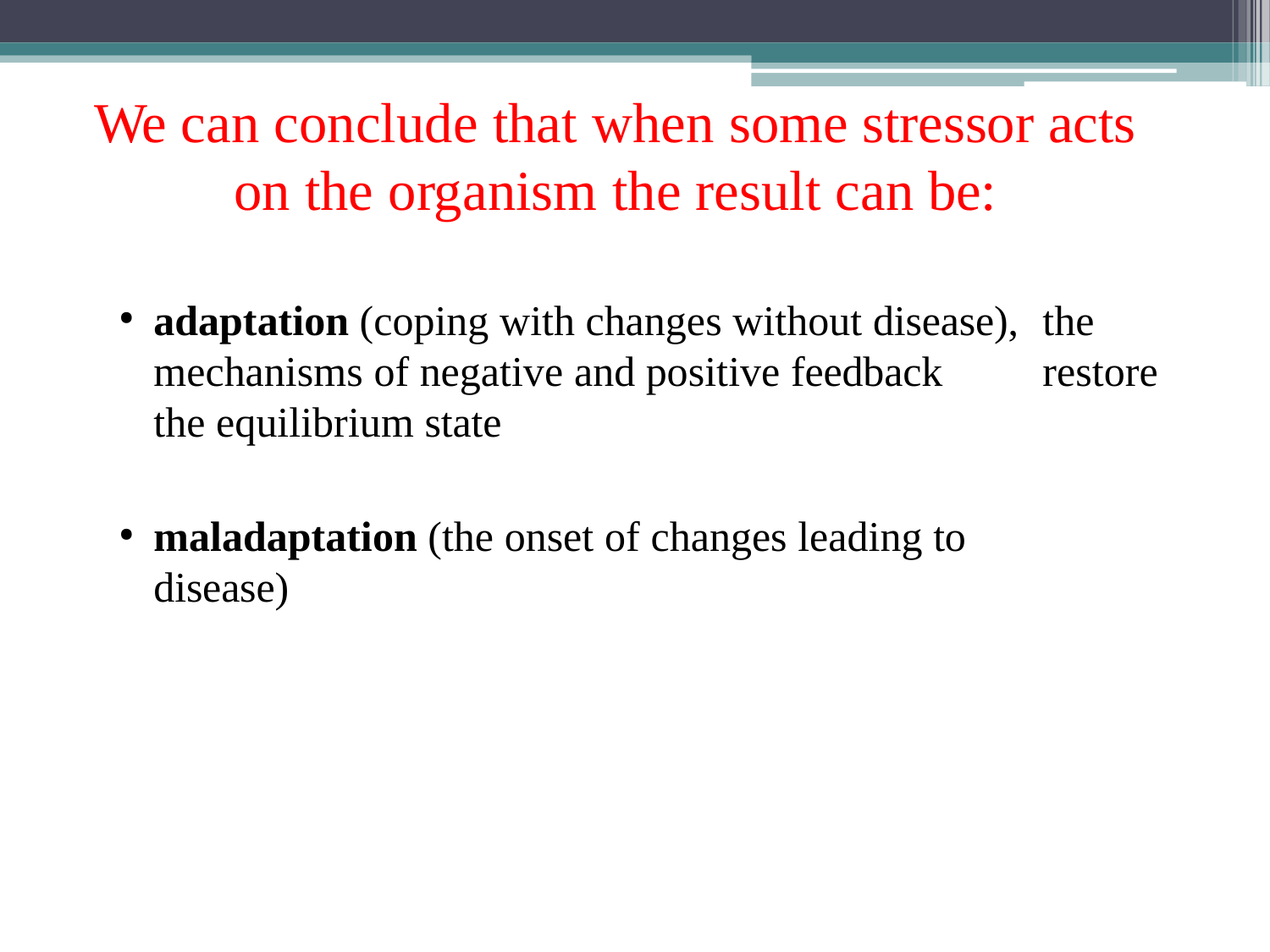

# We can conclude that when some stressor acts on the organism the result can be:
adaptation (coping with changes without disease), 	the mechanisms of negative and positive feedback 	restore the equilibrium state

maladaptation (the onset of changes leading to 	disease)